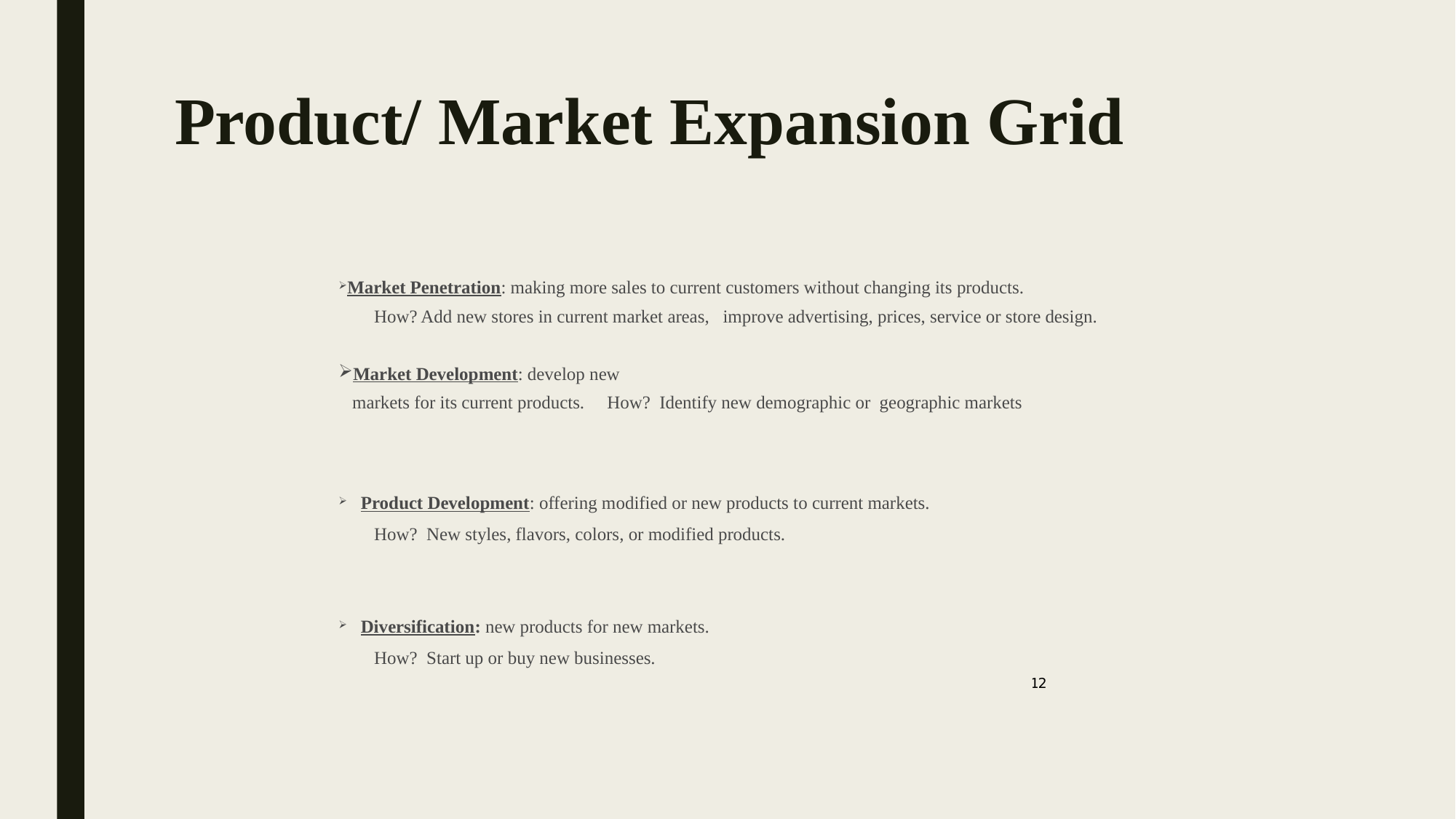

# Product/ Market Expansion Grid
Market Penetration: making more sales to current customers without changing its products.
How? Add new stores in current market areas,   improve advertising, prices, service or store design.

Market Development: develop new
   markets for its current products.     How?  Identify new demographic or  geographic markets
Product Development: offering modified or new products to current markets.
How?  New styles, flavors, colors, or modified products.

Diversification: new products for new markets.
How?  Start up or buy new businesses.
12